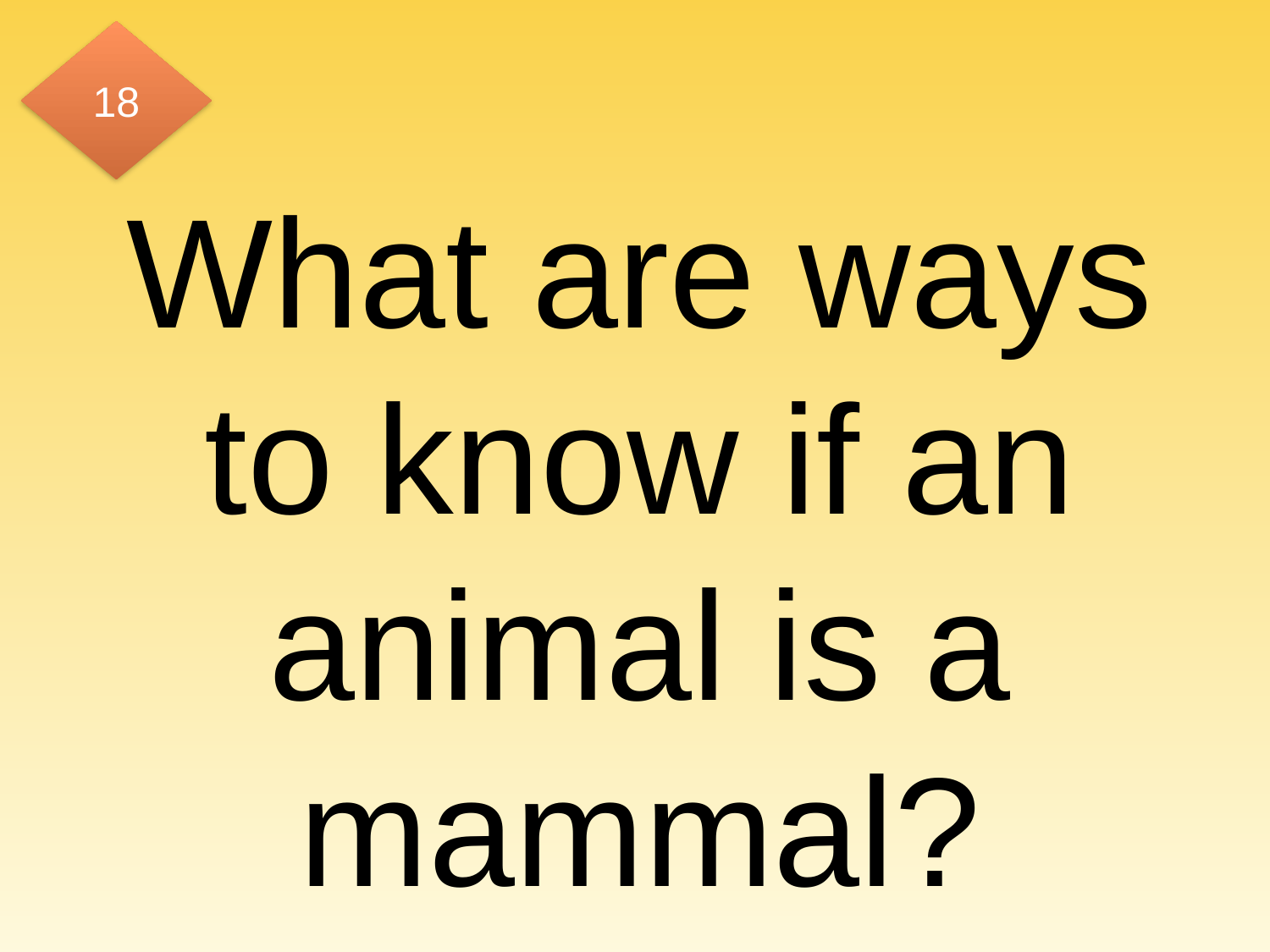

18
# What are ways to know if an animal is a mammal?